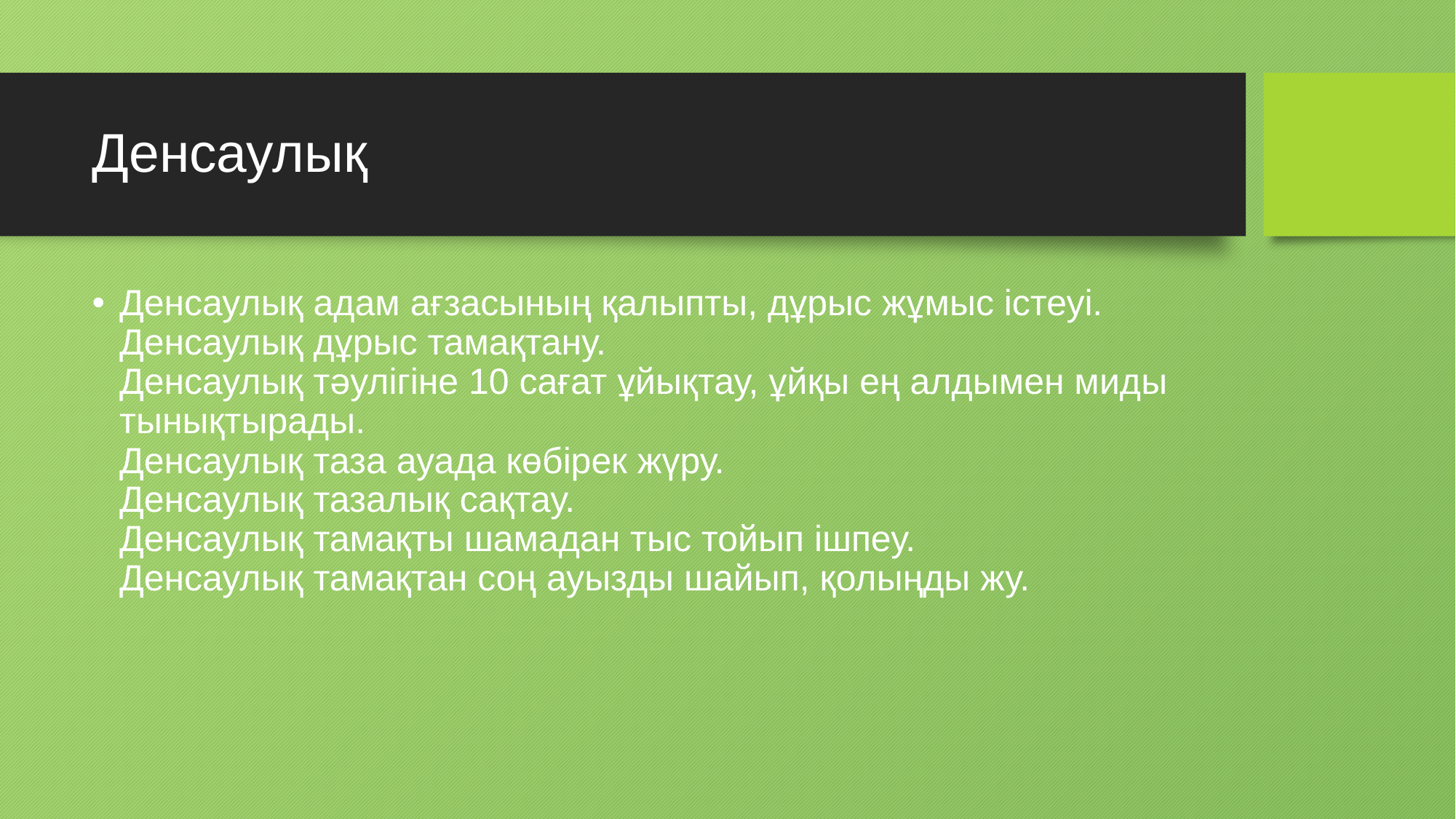

# Денсаулық
Денсаулық адам ағзасының қалыпты, дұрыс жұмыс істеуі.
Денсаулық дұрыс тамақтану.
Денсаулық тәулігіне 10 сағат ұйықтау, ұйқы ең алдымен миды тынықтырады.
Денсаулық таза ауада көбірек жүру.
Денсаулық тазалық сақтау.
Денсаулық тамақты шамадан тыс тойып ішпеу.
Денсаулық тамақтан соң ауызды шайып, қолыңды жу.